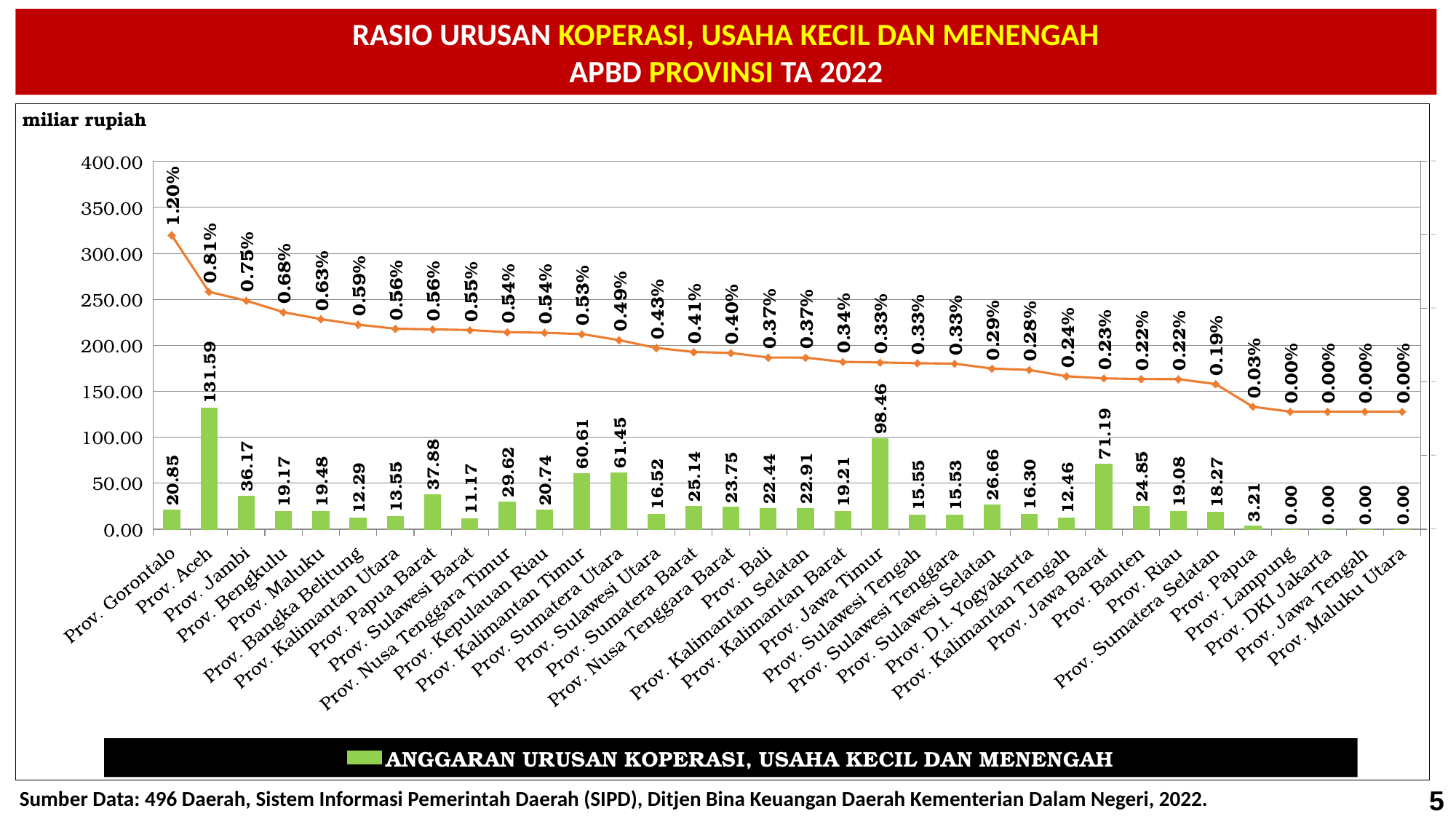

RASIO URUSAN KOPERASI, USAHA KECIL DAN MENENGAH
APBD PROVINSI TA 2022
miliar rupiah

### Chart

| Category | ANGGARAN URUSAN KOPERASI, USAHA KECIL DAN MENENGAH | PERSENTASE TERHADAP TOTAL URUSAN |
|---|---|---|
| Prov. Gorontalo | 20.849834518 | 0.011986335306250763 |
| Prov. Aceh | 131.593884 | 0.008137822451085465 |
| Prov. Jambi | 36.167391511 | 0.007541398250160214 |
| Prov. Bengkulu | 19.171069866 | 0.006753278163677413 |
| Prov. Maluku | 19.476796138 | 0.006286021399439263 |
| Prov. Bangka Belitung | 12.291108946 | 0.005910139600441277 |
| Prov. Kalimantan Utara | 13.54643355 | 0.005632748726272408 |
| Prov. Papua Barat | 37.87943119 | 0.00558837117512321 |
| Prov. Sulawesi Barat | 11.171156952 | 0.005542175096349395 |
| Prov. Nusa Tenggara Timur | 29.619998616 | 0.005398445231966576 |
| Prov. Kepulauan Riau | 20.736968832 | 0.005357942580150907 |
| Prov. Kalimantan Timur | 60.608813542 | 0.005269518749847949 |
| Prov. Sumatera Utara | 61.450498 | 0.004857890669607148 |
| Prov. Sulawesi Utara | 16.520742467 | 0.004327466245570993 |
| Prov. Sumatera Barat | 25.143676184 | 0.004052633283642706 |
| Prov. Nusa Tenggara Barat | 23.754416495 | 0.003984585853594772 |
| Prov. Bali | 22.44160819 | 0.0036774505309774266 |
| Prov. Kalimantan Selatan | 22.905481508 | 0.0036684933352067995 |
| Prov. Kalimantan Barat | 19.208442715 | 0.003379140028888726 |
| Prov. Jawa Timur | 98.460713667 | 0.0033427664972735236 |
| Prov. Sulawesi Tengah | 15.550836992 | 0.003288566522759051 |
| Prov. Sulawesi Tenggara | 15.5309825 | 0.0032578038825281292 |
| Prov. Sulawesi Selatan | 26.65574955 | 0.0029262185026230542 |
| Prov. D.I. Yogyakarta | 16.304034667 | 0.0028298977605940006 |
| Prov. Kalimantan Tengah | 12.460881 | 0.002400162662879876 |
| Prov. Jawa Barat | 71.187950112 | 0.0022580926114724523 |
| Prov. Banten | 24.84726 | 0.0022139232799440697 |
| Prov. Riau | 19.080716383 | 0.002204118627975727 |
| Prov. Sumatera Selatan | 18.274442 | 0.0018711407571002517 |
| Prov. Papua | 3.209571349 | 0.0003267740567018216 |
| Prov. Lampung | 0.0 | 0.0 |
| Prov. DKI Jakarta | 0.0 | 0.0 |
| Prov. Jawa Tengah | 0.0 | 0.0 |
| Prov. Maluku Utara | 0.0 | 0.0 |
Sumber Data: 496 Daerah, Sistem Informasi Pemerintah Daerah (SIPD), Ditjen Bina Keuangan Daerah Kementerian Dalam Negeri, 2022.
5